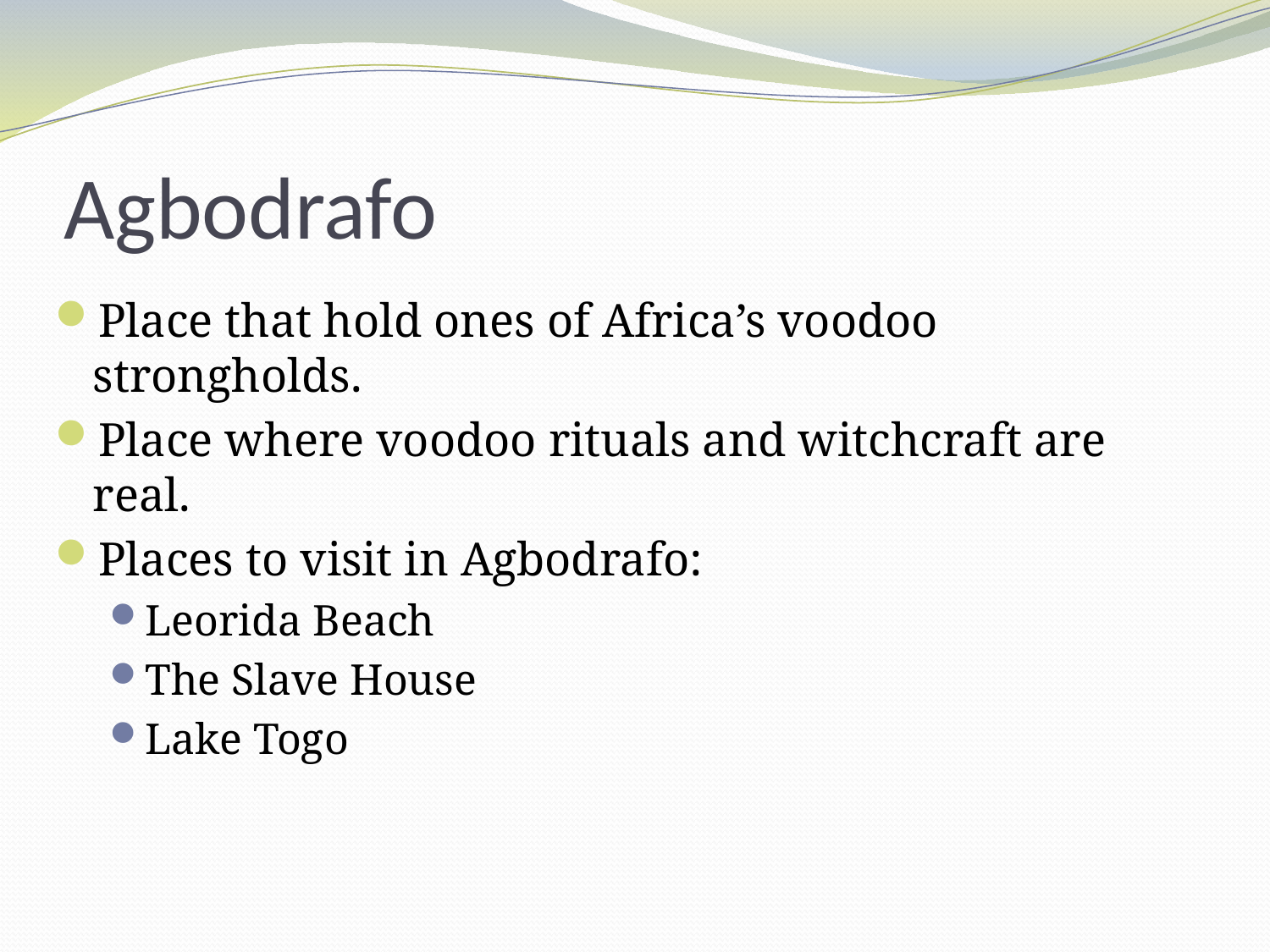

# Agbodrafo
Place that hold ones of Africa’s voodoo strongholds.
Place where voodoo rituals and witchcraft are real.
Places to visit in Agbodrafo:
Leorida Beach
The Slave House
Lake Togo